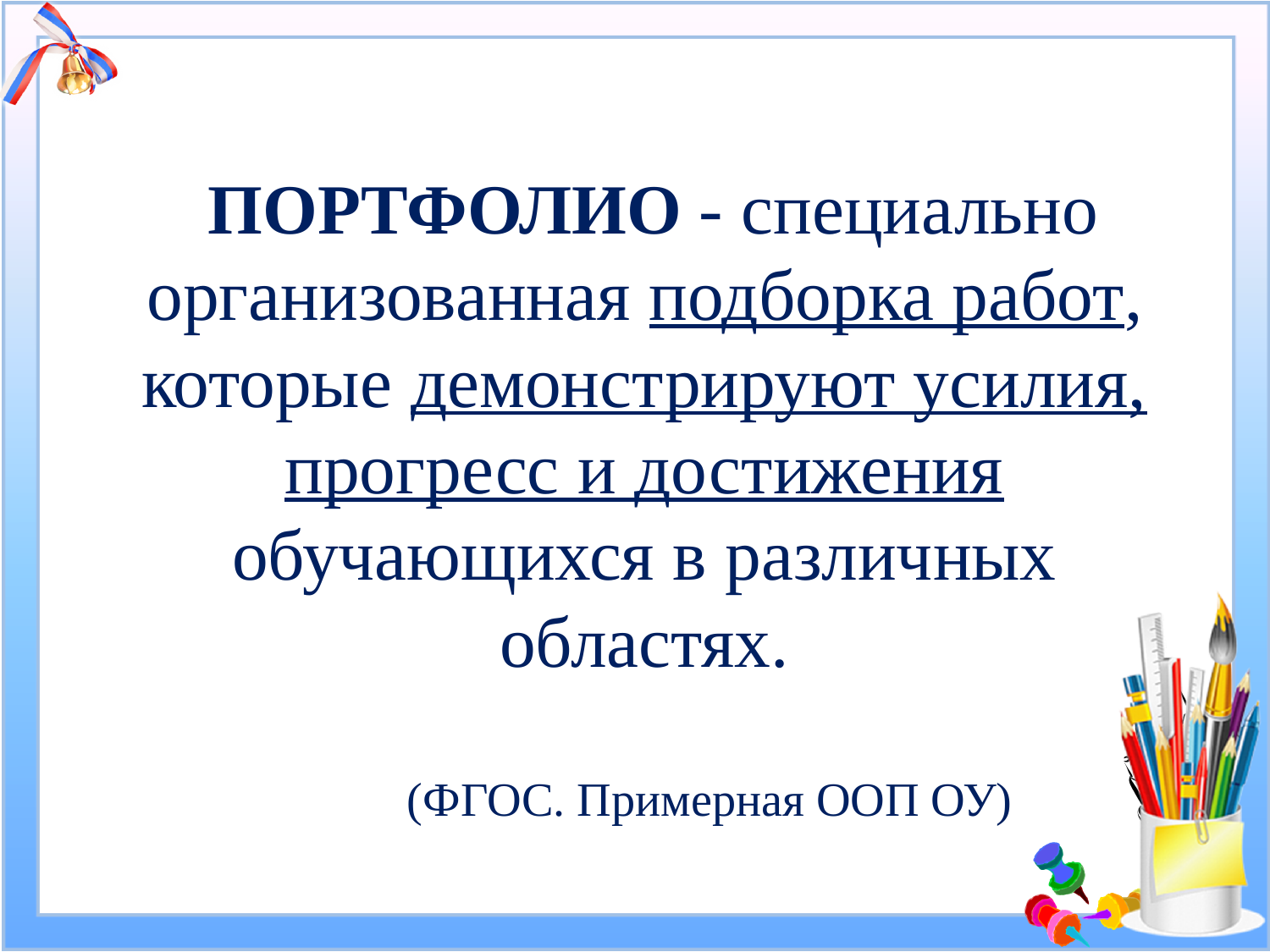

# портфолио - специально организованная подборка работ, которые демонстрируют усилия, прогресс и достижения обучающихся в различных областях. (ФГОС. Примерная ООП ОУ)